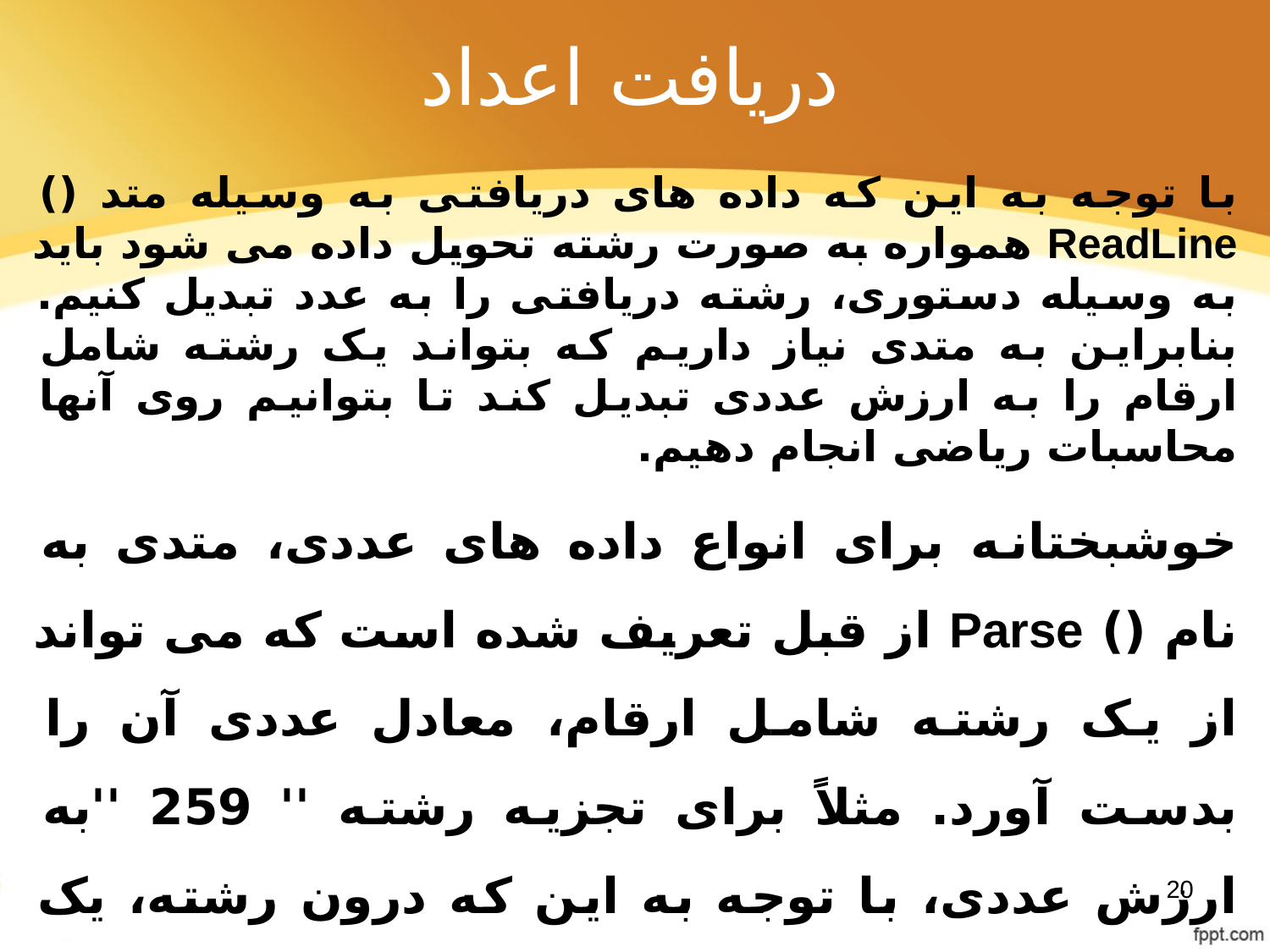

# دریافت اعداد
با توجه به این که داده های دریافتی به وسیله متد () ReadLine همواره به صورت رشته تحویل داده می شود باید به وسیله دستوری، رشته دریافتی را به عدد تبدیل کنیم. بنابراین به متدی نیاز داریم که بتواند یک رشته شامل ارقام را به ارزش عددی تبدیل کند تا بتوانیم روی آنها محاسبات ریاضی انجام دهیم.
خوشبختانه برای انواع داده های عددی، متدی به نام () Parse از قبل تعریف شده است که می تواند از یک رشته شامل ارقام، معادل عددی آن را بدست آورد. مثلاً برای تجزیه رشته '' 259 ''به ارزش عددی، با توجه به این که درون رشته، یک عدد صحیح قرار دارد، از متد () Parse مربوط به نوع داده int استفاده می کنیم:
int.Parse(''259'');          float.Parse(“ string”) ;
20